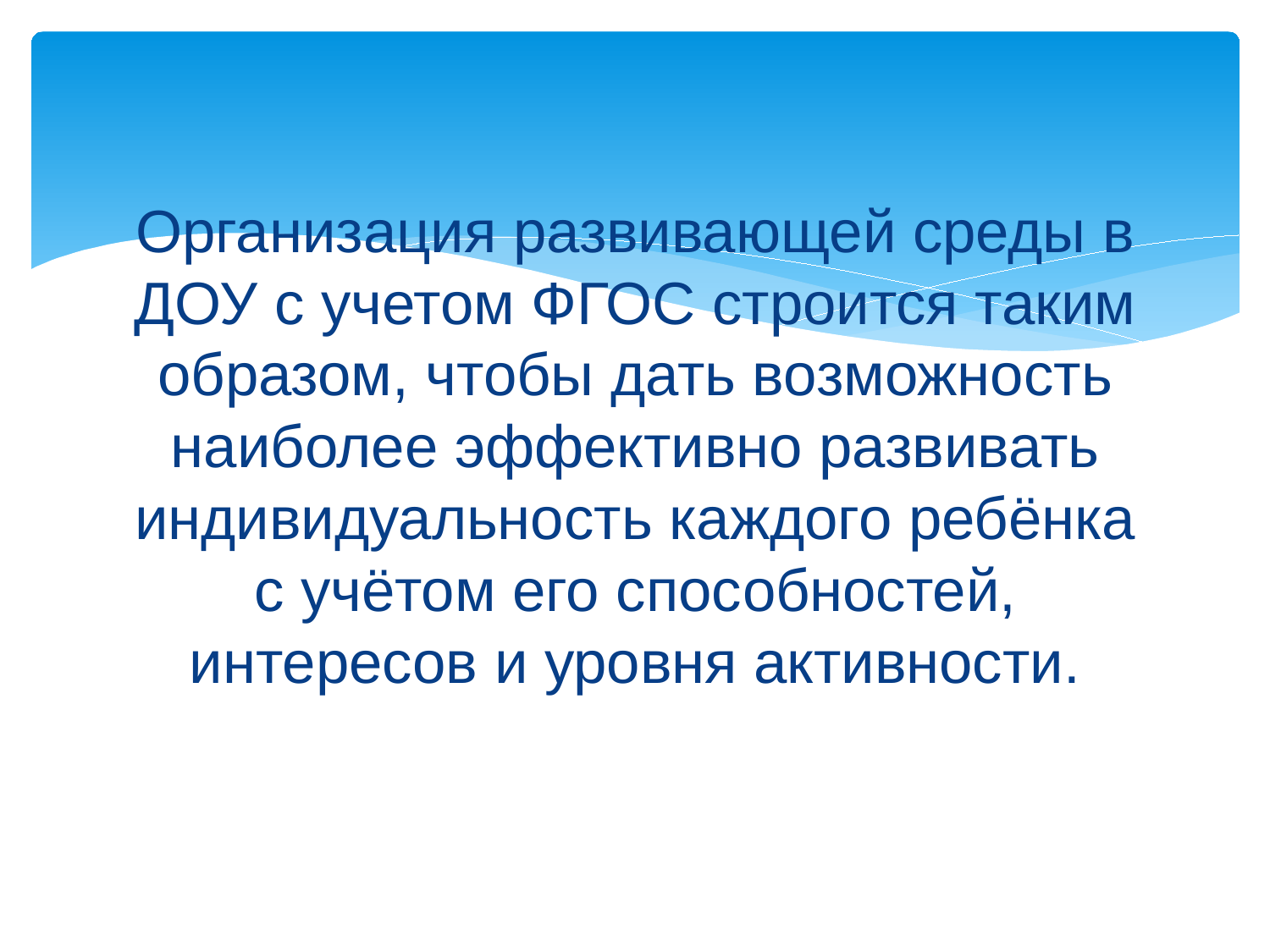

Организация развивающей среды в ДОУ с учетом ФГОС строится таким образом, чтобы дать возможность наиболее эффективно развивать индивидуальность каждого ребёнка с учётом его способностей, интересов и уровня активности.